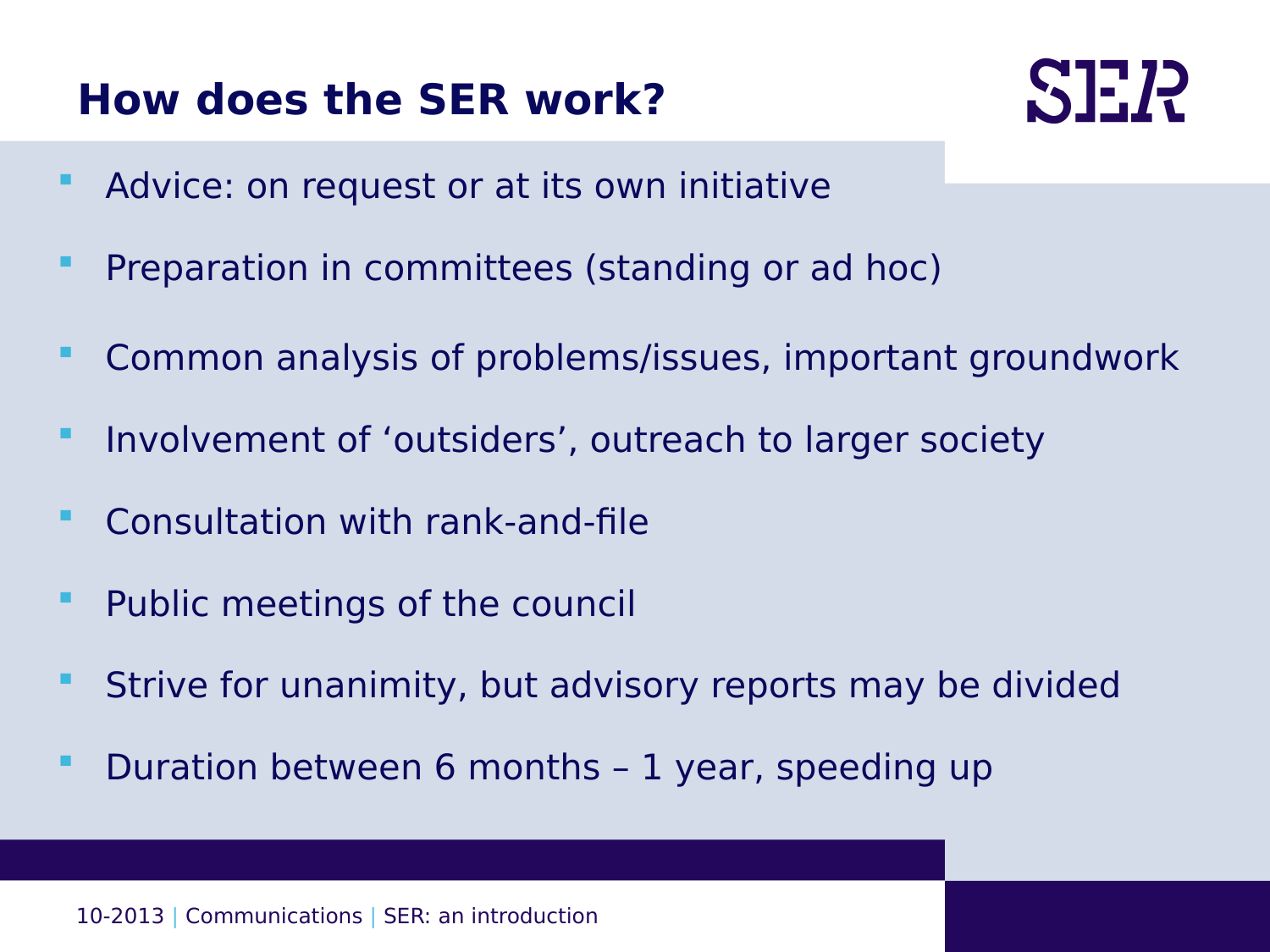

# How does the SER work?

Advice: on request or at its own initiative

Preparation in committees (standing or ad hoc)

Common analysis of problems/issues, important groundwork

Involvement of ‘outsiders’, outreach to larger society

Consultation with rank-and-file

Public meetings of the council

Strive for unanimity, but advisory reports may be divided

Duration between 6 months – 1 year, speeding up